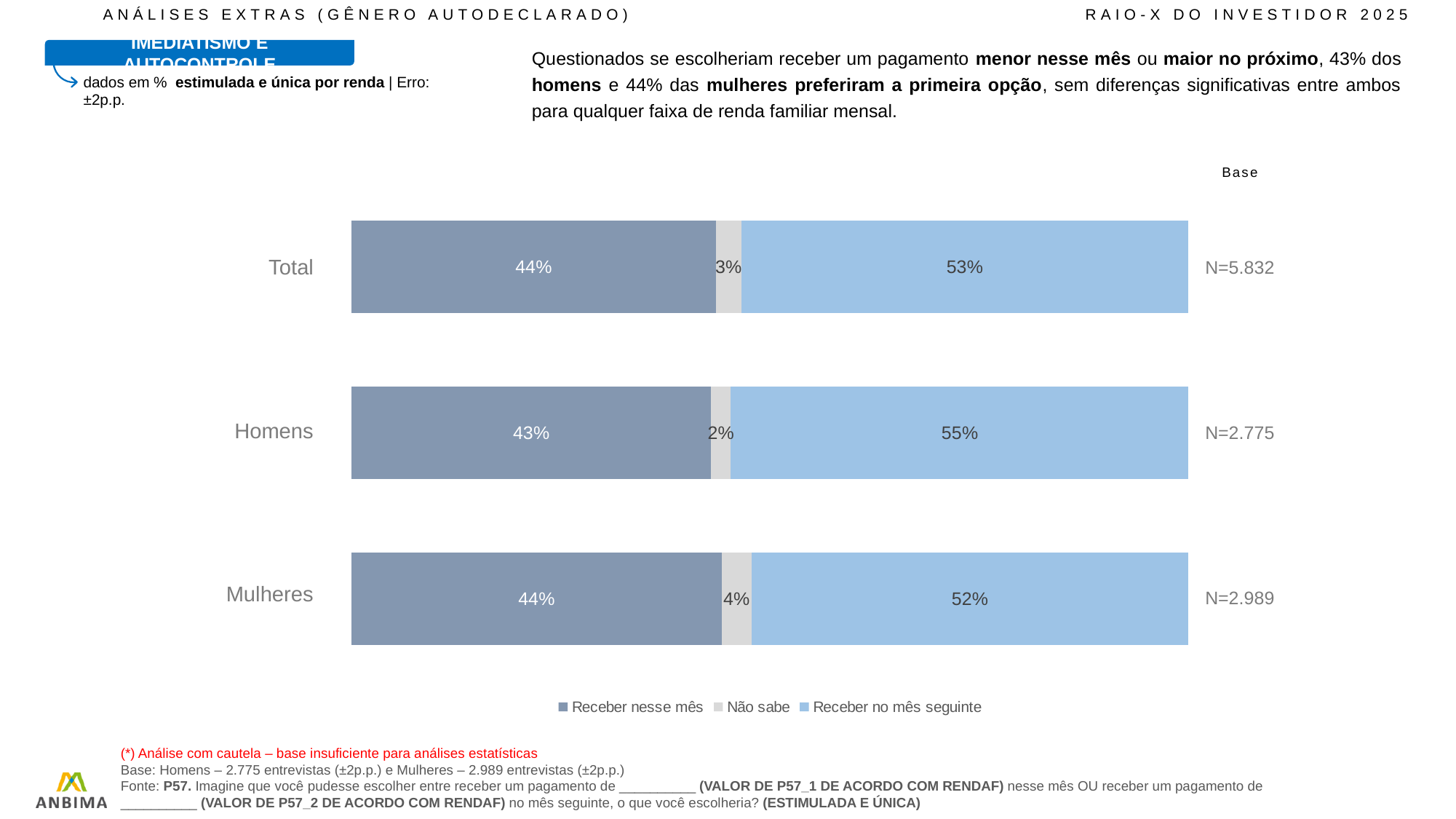

ANÁLISES EXTRAS (GÊNERO AUTODECLARADO)					RAIO-X DO INVESTIDOR 2025
Questionados se escolheriam receber um pagamento menor nesse mês ou maior no próximo, 43% dos homens e 44% das mulheres preferiram a primeira opção, sem diferenças significativas entre ambos para qualquer faixa de renda familiar mensal.
IMEDIATISMO E AUTOCONTROLE

dados em %  estimulada e única por renda | Erro: ±2p.p.
Base

### Chart

| Category | Receber nesse mês | Não sabe | Receber no mês seguinte |
|---|---|---|---|
| Total | 43.52 | 3.03 | 53.45 |
| Homens | 42.93 | 2.39 | 54.68 |
| Mulheres | 44.22 | 3.56 | 52.21 |
| Total |
| --- |
| Homens |
| Mulheres |
| N=5.832 |
| --- |
| N=2.775 |
| N=2.989 |
(*) Análise com cautela – base insuficiente para análises estatísticas
Base: Homens – 2.775 entrevistas (±2p.p.) e Mulheres – 2.989 entrevistas (±2p.p.)
Fonte: P57. Imagine que você pudesse escolher entre receber um pagamento de __________ (VALOR DE P57_1 DE ACORDO COM RENDAF) nesse mês OU receber um pagamento de __________ (VALOR DE P57_2 DE ACORDO COM RENDAF) no mês seguinte, o que você escolheria? (ESTIMULADA E ÚNICA)